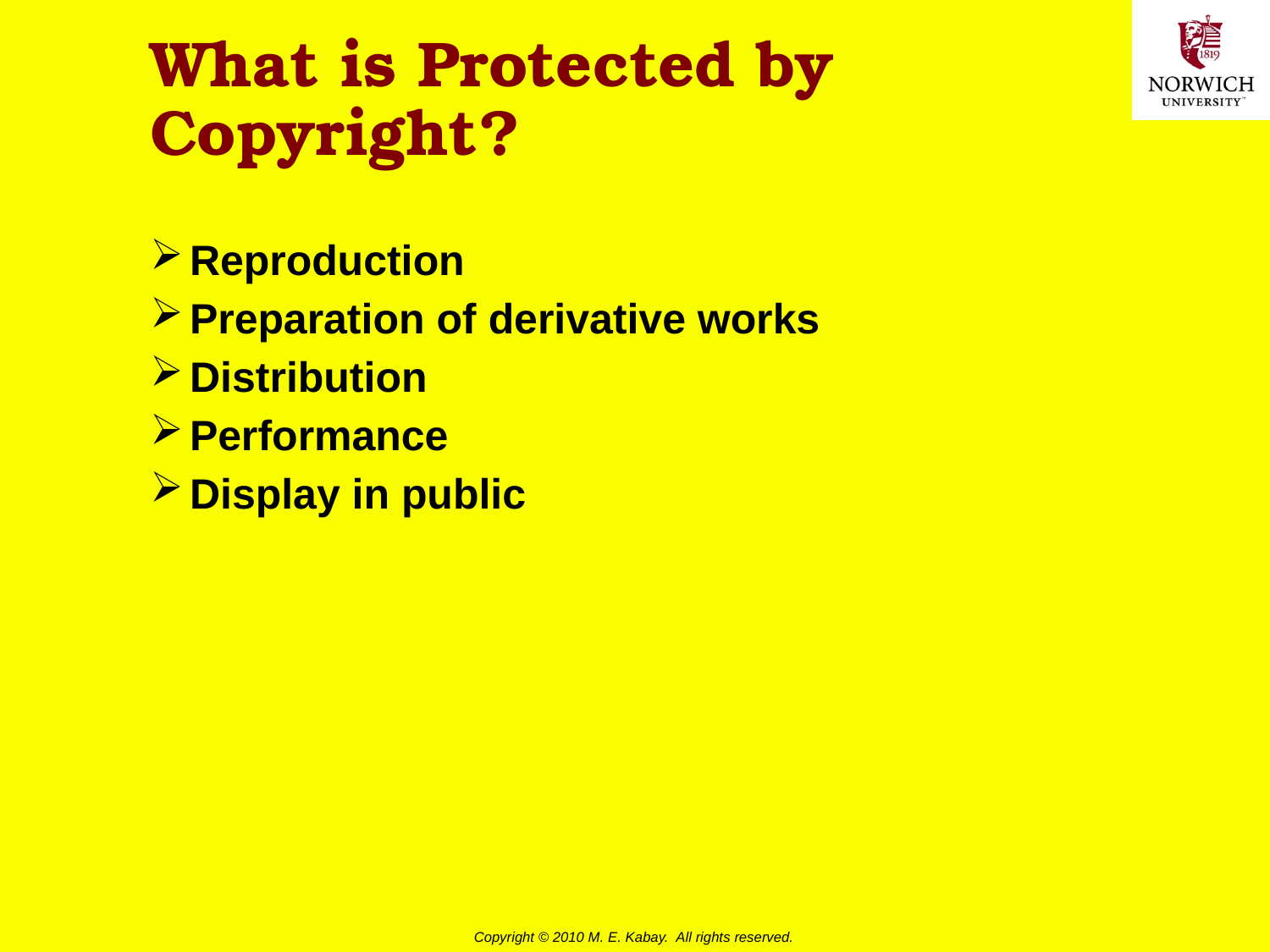

# What is Protected by Copyright?
Reproduction
Preparation of derivative works
Distribution
Performance
Display in public